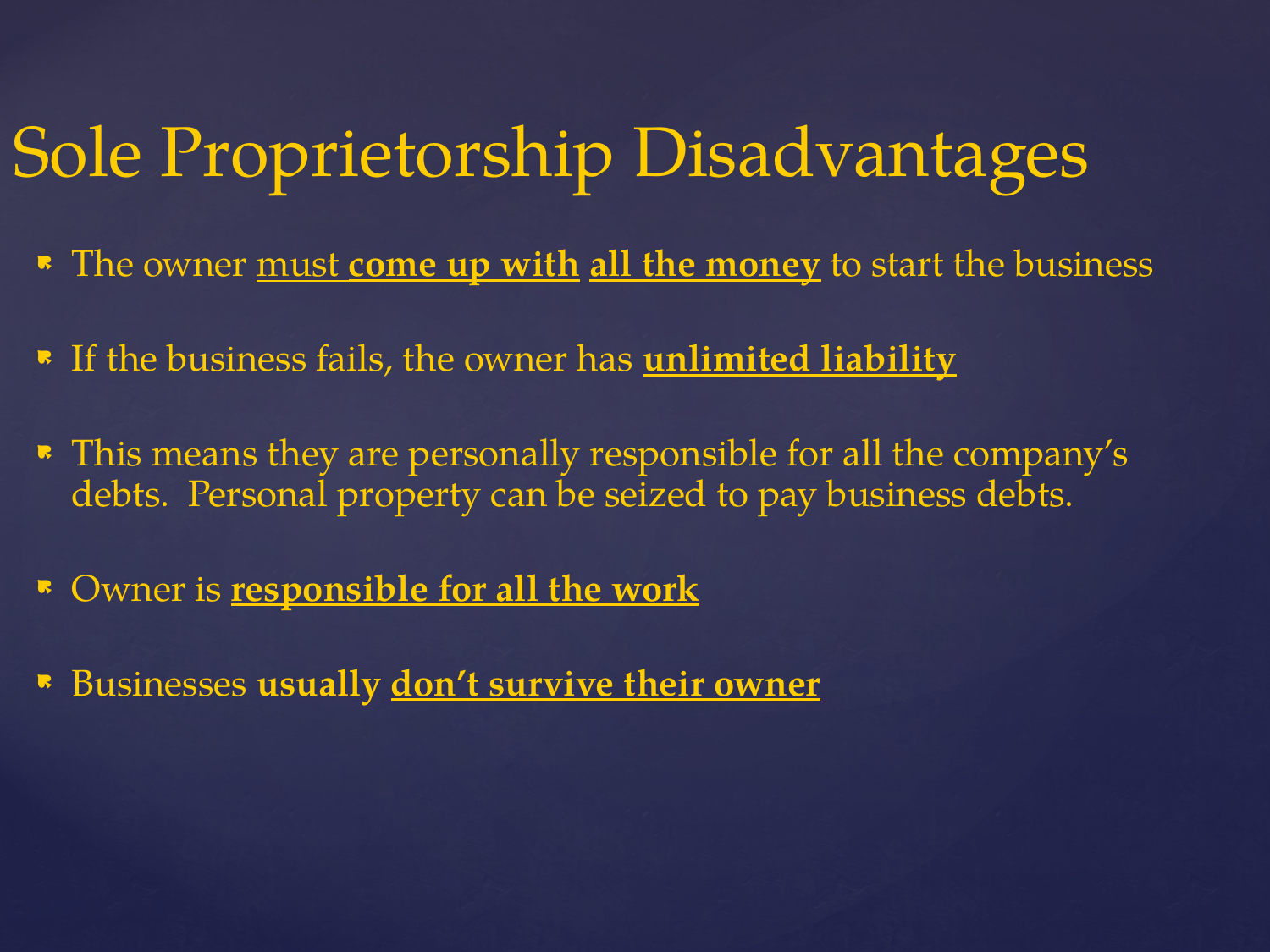

Sole Proprietorship Disadvantages
The owner must come up with all the money to start the business

If the business fails, the owner has unlimited liability

This means they are personally responsible for all the company’s debts.  Personal property can be seized to pay business debts.

Owner is responsible for all the work

Businesses usually don’t survive their owner